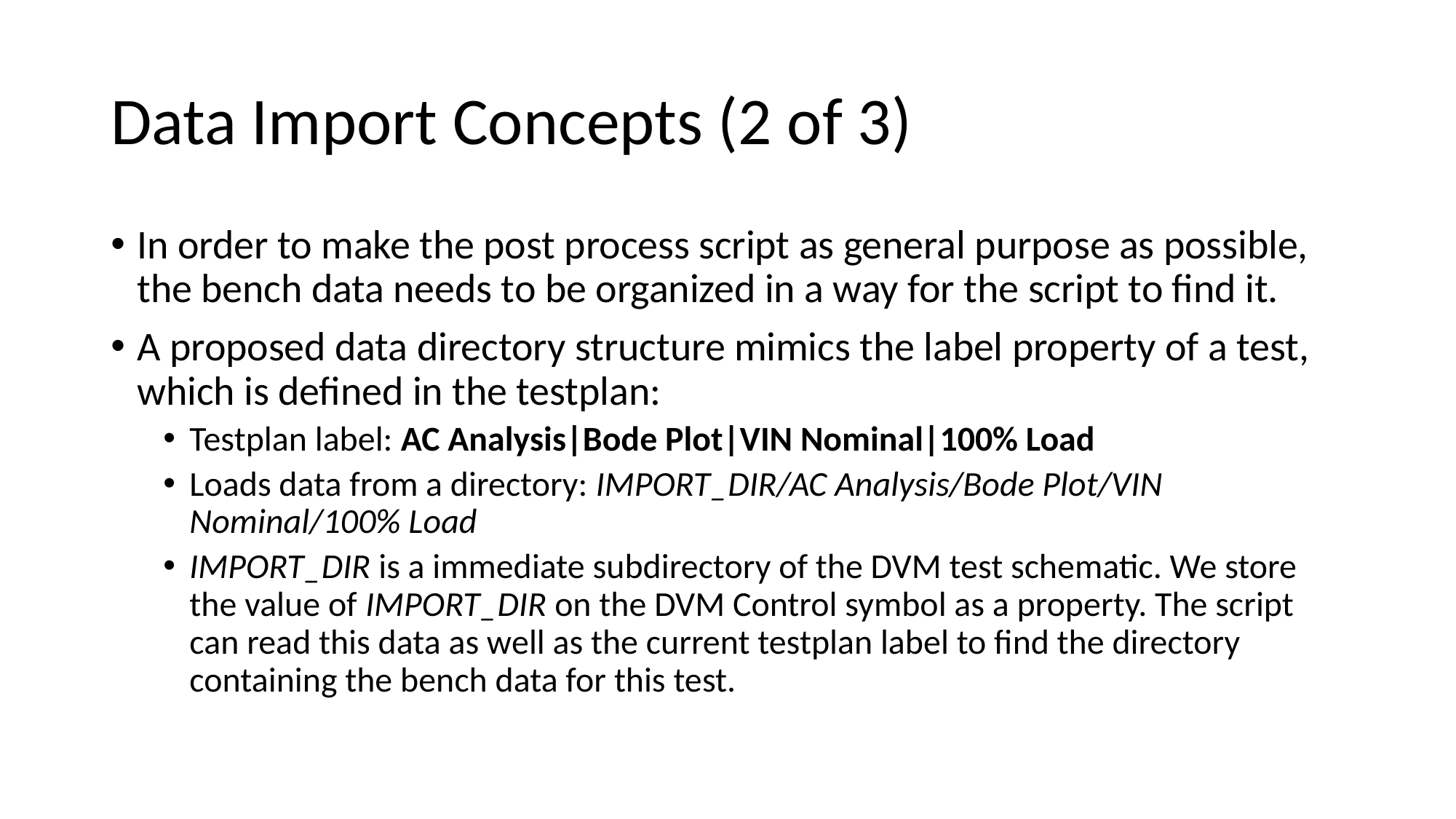

# Data Import Concepts (2 of 3)
In order to make the post process script as general purpose as possible, the bench data needs to be organized in a way for the script to find it.
A proposed data directory structure mimics the label property of a test, which is defined in the testplan:
Testplan label: AC Analysis|Bode Plot|VIN Nominal|100% Load
Loads data from a directory: IMPORT_DIR/AC Analysis/Bode Plot/VIN Nominal/100% Load
IMPORT_DIR is a immediate subdirectory of the DVM test schematic. We store the value of IMPORT_DIR on the DVM Control symbol as a property. The script can read this data as well as the current testplan label to find the directory containing the bench data for this test.